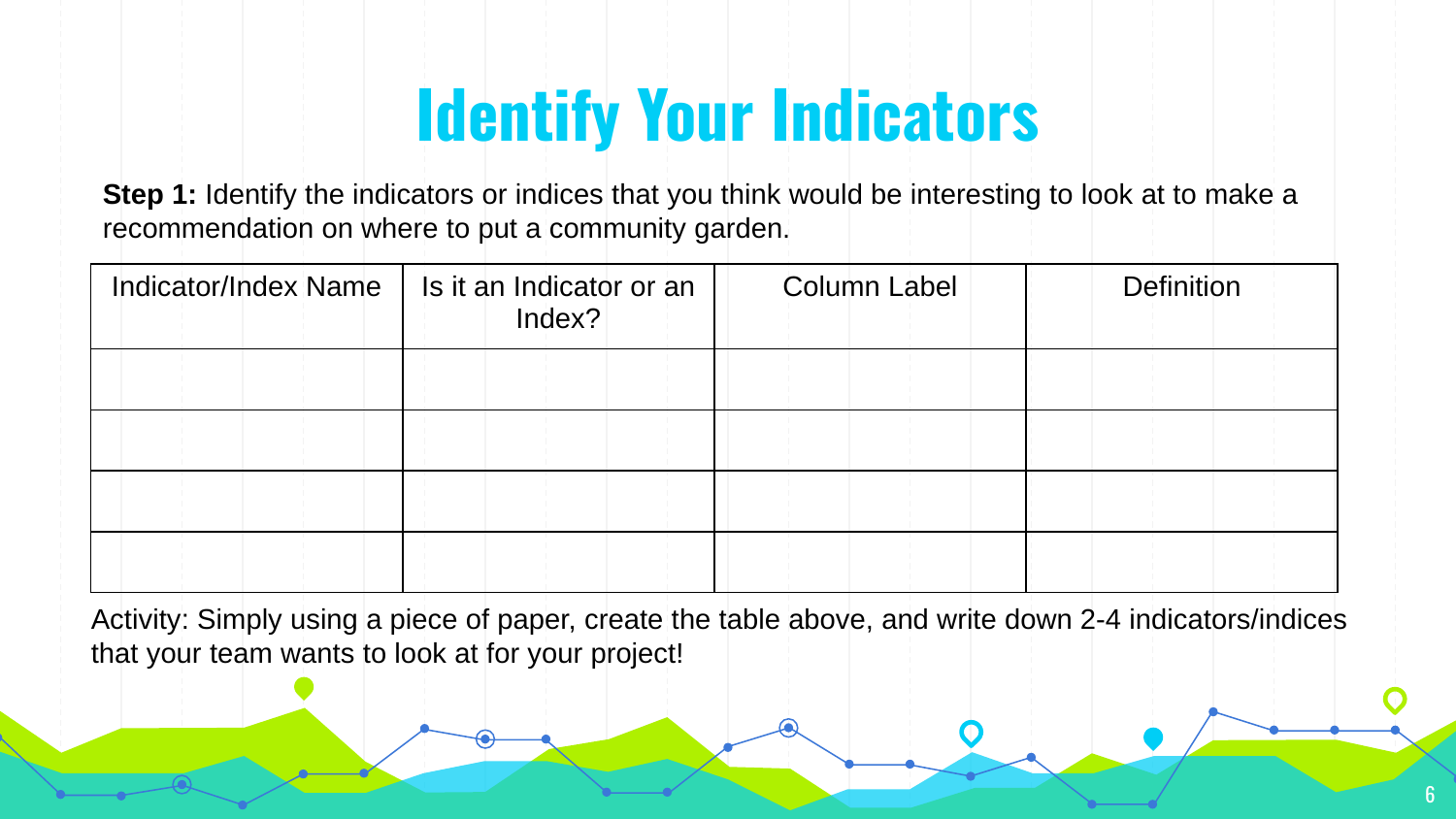

# Identify Your Indicators
Step 1: Identify the indicators or indices that you think would be interesting to look at to make a recommendation on where to put a community garden.
| Indicator/Index Name | Is it an Indicator or an Index? | Column Label | Definition |
| --- | --- | --- | --- |
|  |  |  |  |
|  |  |  |  |
|  |  |  |  |
|  |  |  |  |
Activity: Simply using a piece of paper, create the table above, and write down 2-4 indicators/indices that your team wants to look at for your project!
6